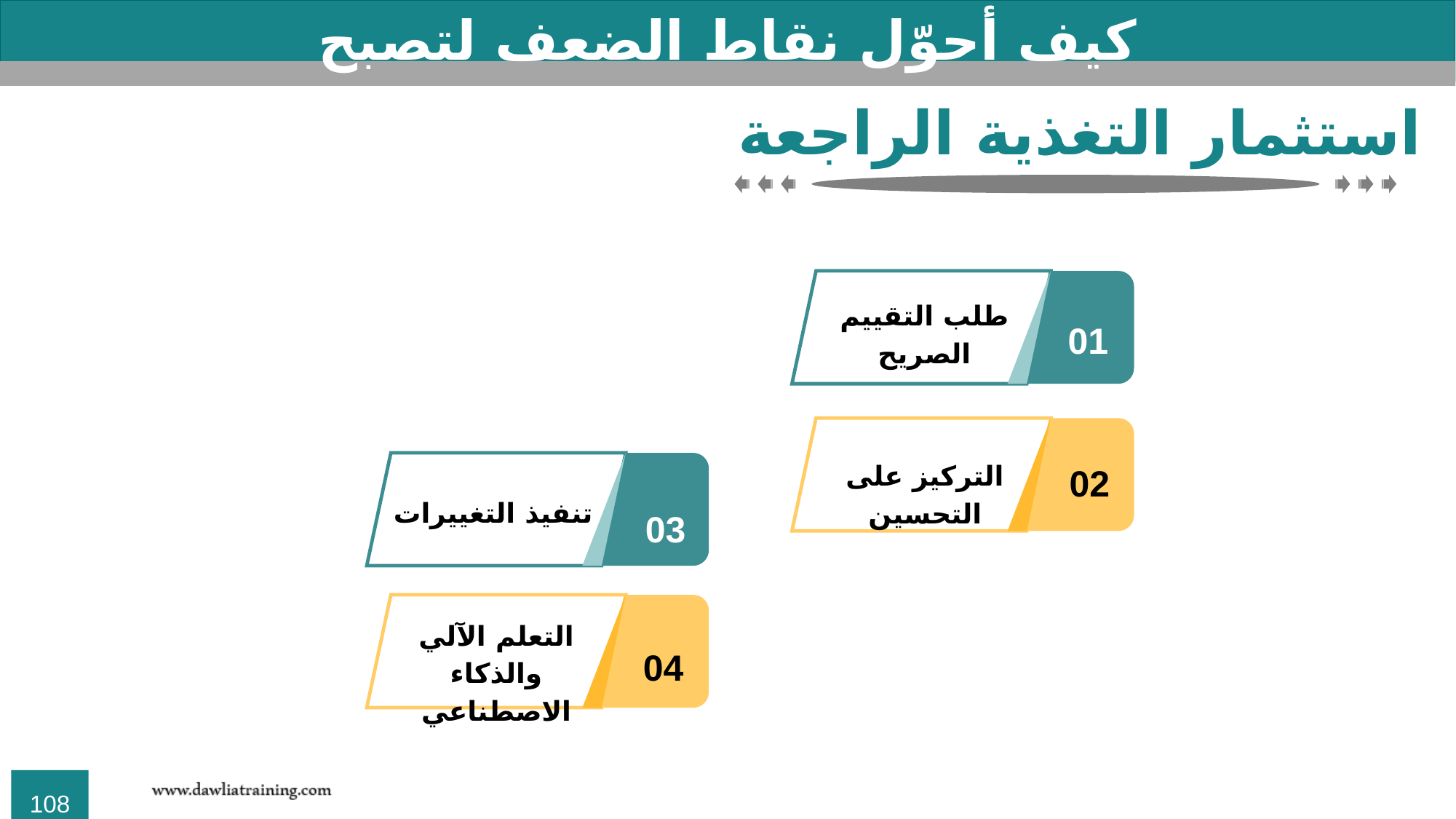

كيف أحوّل نقاط الضعف لتصبح نقاط قوة؟
 استثمار التغذية الراجعة

طلب التقييم الصريح
01

التركيز على التحسين
02

تنفيذ التغييرات
03

التعلم الآلي والذكاء الاصطناعي
04